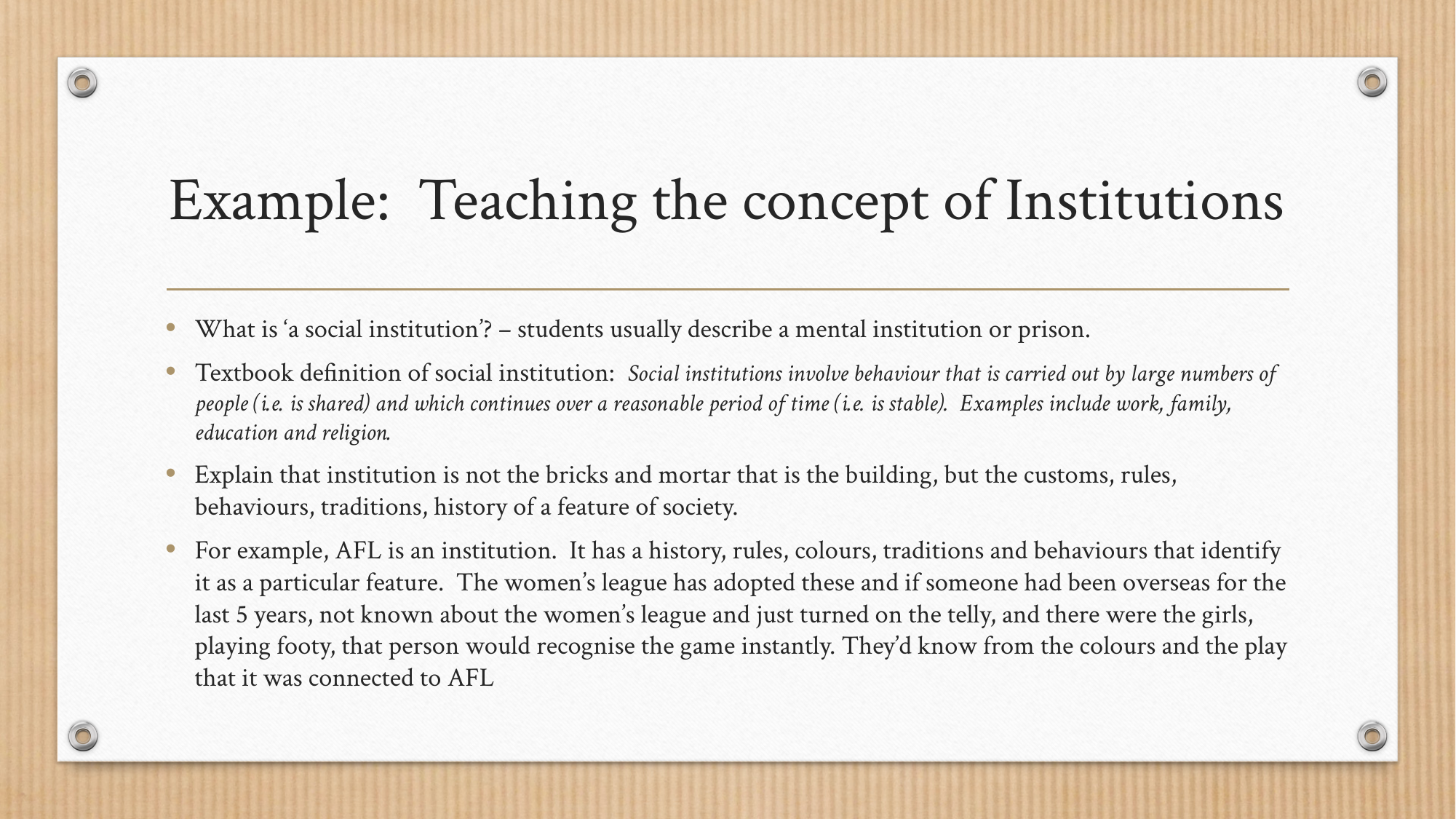

# Example:  Teaching the concept of Institutions
What is ‘a social institution’? – students usually describe a mental institution or prison.
Textbook definition of social institution:  Social institutions involve behaviour that is carried out by large numbers of people (i.e. is shared) and which continues over a reasonable period of time (i.e. is stable).  Examples include work, family, education and religion.
Explain that institution is not the bricks and mortar that is the building, but the customs, rules, behaviours, traditions, history of a feature of society.
For example, AFL is an institution.  It has a history, rules, colours, traditions and behaviours that identify it as a particular feature.  The women’s league has adopted these and if someone had been overseas for the last 5 years, not known about the women’s league and just turned on the telly, and there were the girls, playing footy, that person would recognise the game instantly. They’d know from the colours and the play that it was connected to AFL